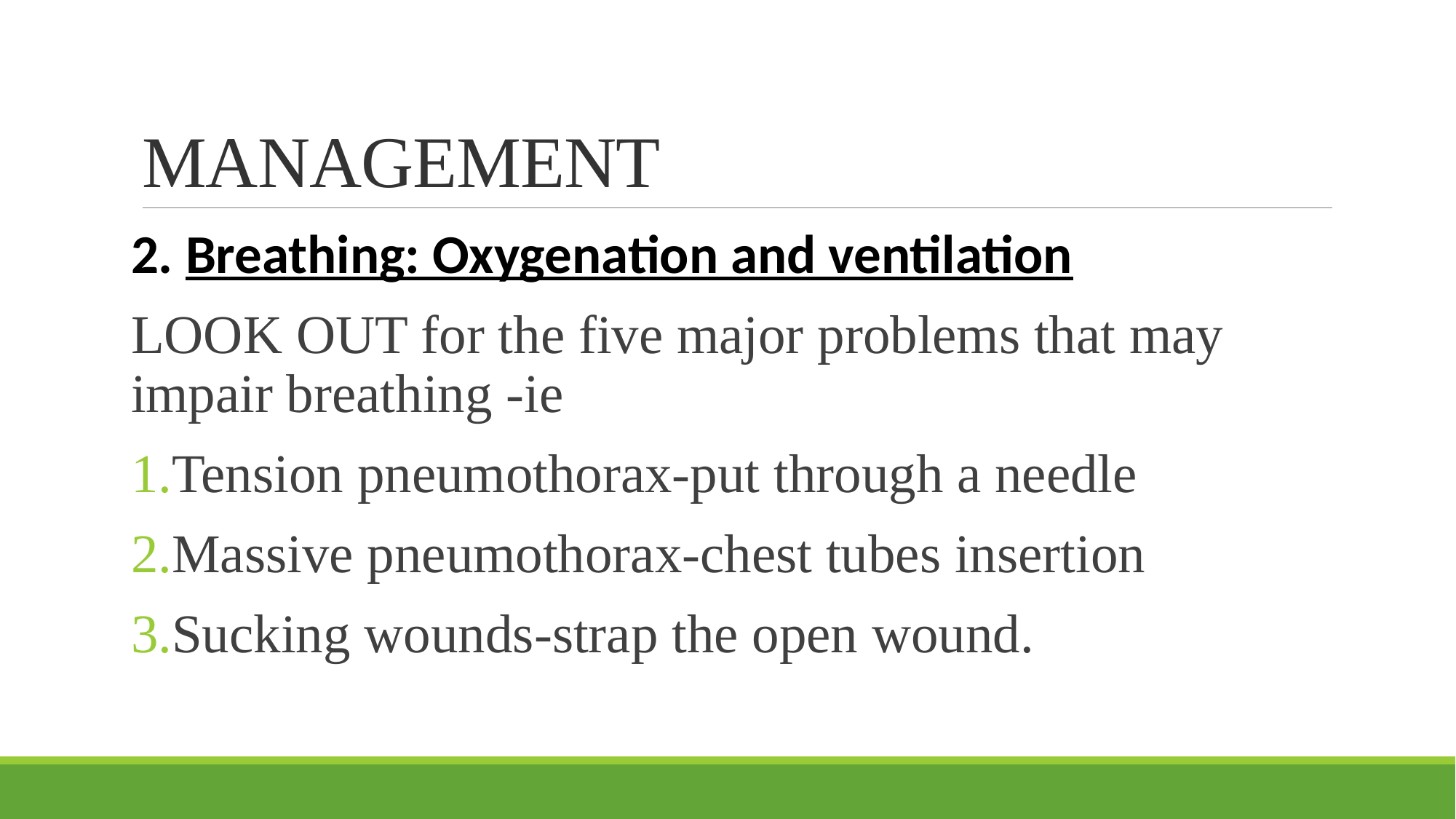

# MANAGEMENT
2. Breathing: Oxygenation and ventilation
LOOK OUT for the five major problems that may impair breathing -ie
Tension pneumothorax-put through a needle
Massive pneumothorax-chest tubes insertion
Sucking wounds-strap the open wound.